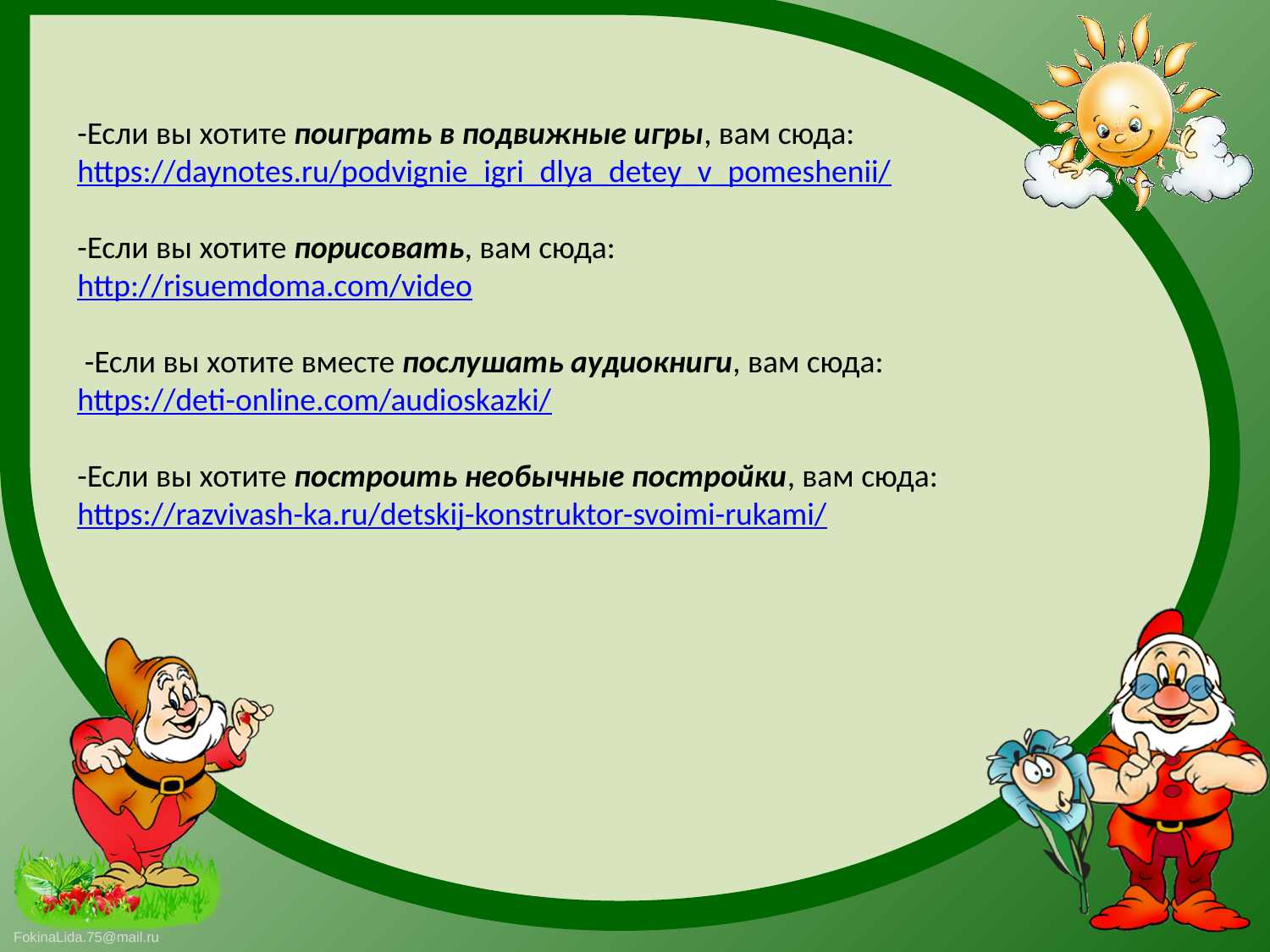

-Если вы хотите поиграть в подвижные игры, вам сюда: https://daynotes.ru/podvignie_igri_dlya_detey_v_pomeshenii/

-Если вы хотите порисовать, вам сюда:
http://risuemdoma.com/video

 -Если вы хотите вместе послушать аудиокниги, вам сюда:
https://deti-online.com/audioskazki/

-Если вы хотите построить необычные постройки, вам сюда:
https://razvivash-ka.ru/detskij-konstruktor-svoimi-rukami/